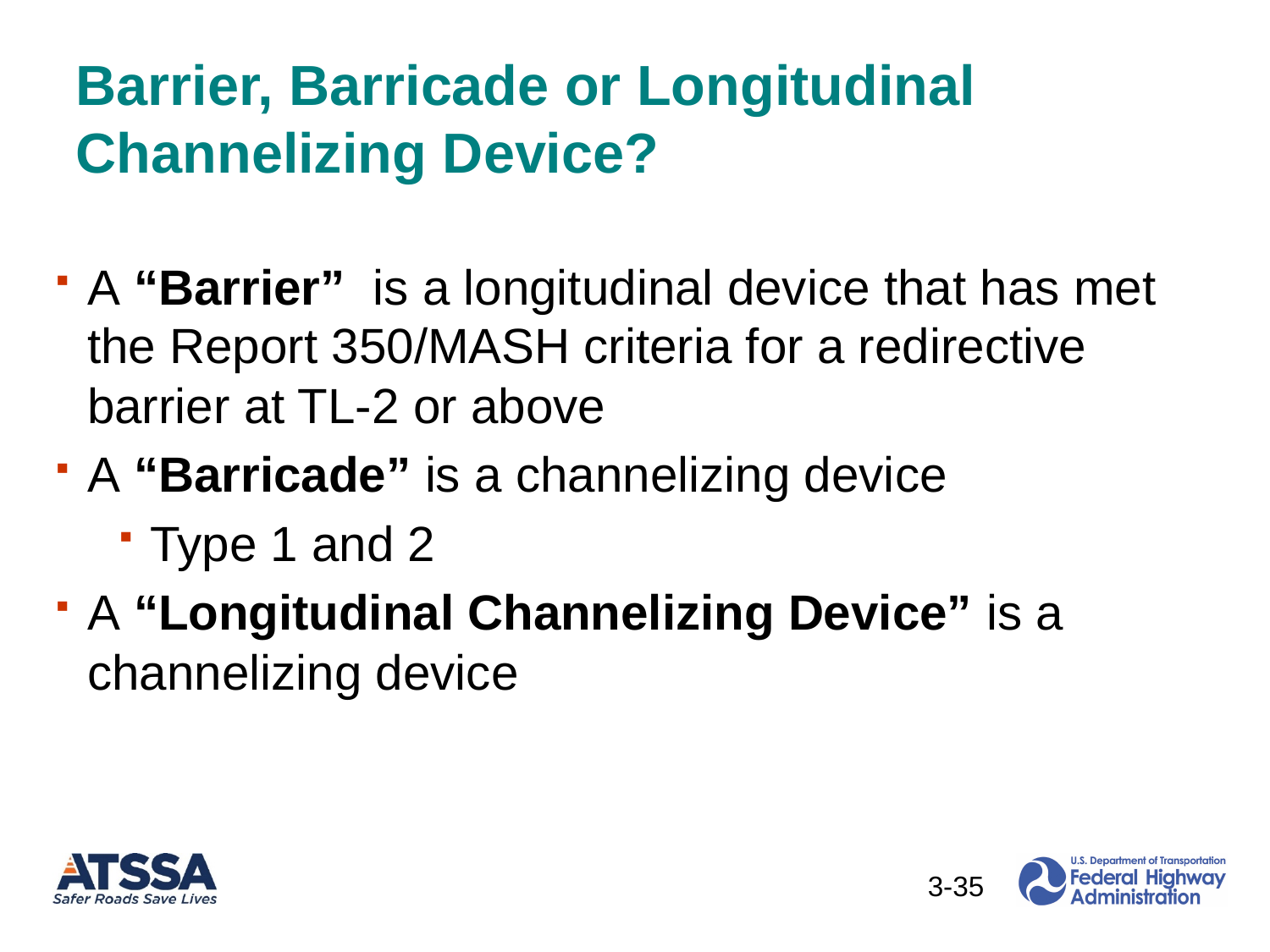

Barrier, Barricade or Longitudinal Channelizing Device?

A “Barrier”  is a longitudinal device that has met the Report 350/MASH criteria for a redirective barrier at TL-2 or above
A “Barricade” is a channelizing device
Type 1 and 2
A “Longitudinal Channelizing Device” is a channelizing device